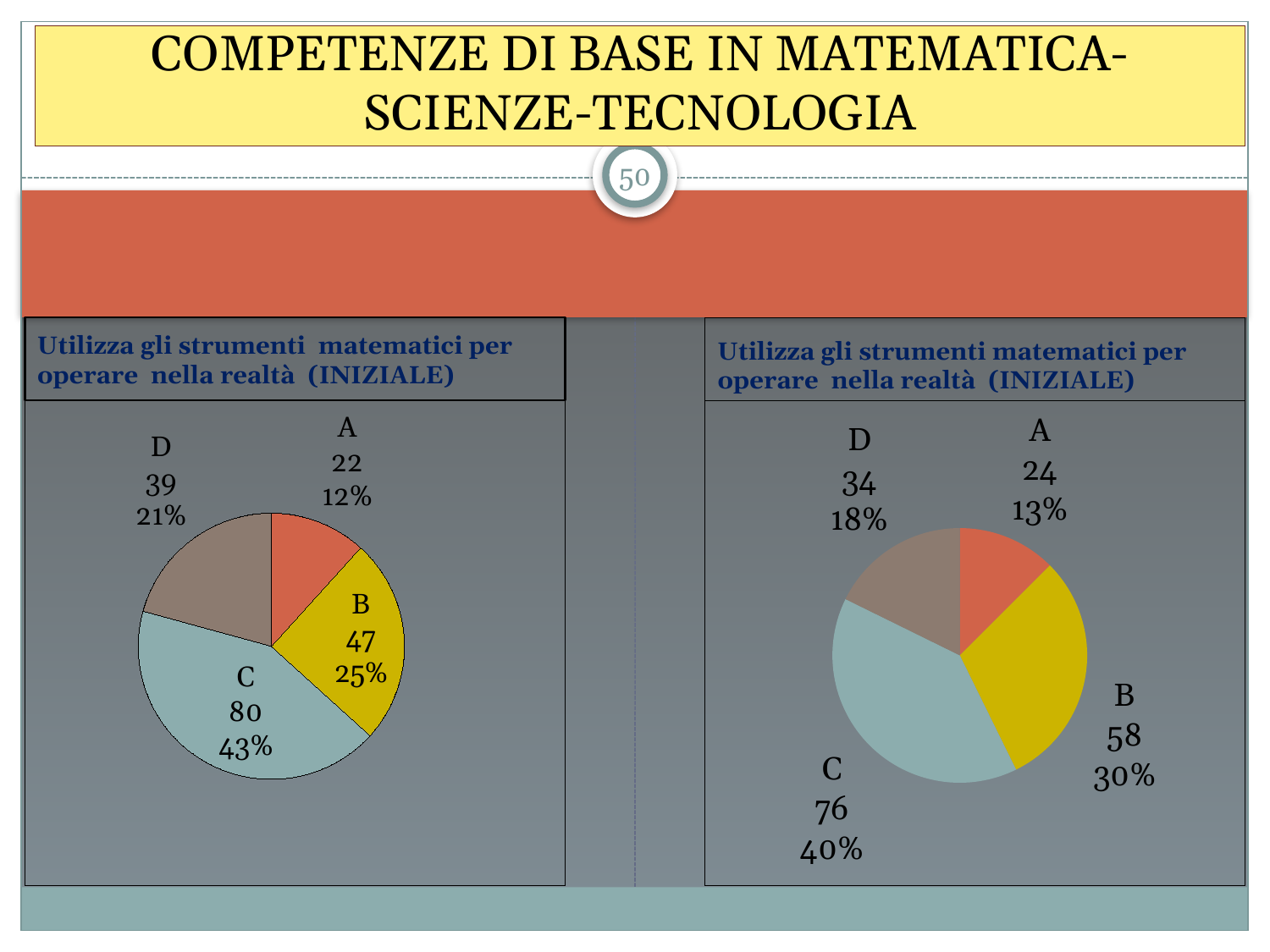

# COMPETENZE DI BASE IN MATEMATICA-SCIENZE-TECNOLOGIA
50
Utilizza gli strumenti  matematici per operare  nella realtà  (INIZIALE)
Utilizza gli strumenti matematici per operare  nella realtà  (INIZIALE)

### Chart

| Category | Vendite |
|---|---|
| A | 22.0 |
| B | 47.0 |
| C | 80.0 |
| D | 39.0 |

### Chart

| Category | Vendite |
|---|---|
| A | 24.0 |
| B | 58.0 |
| C | 76.0 |
| D | 34.0 |